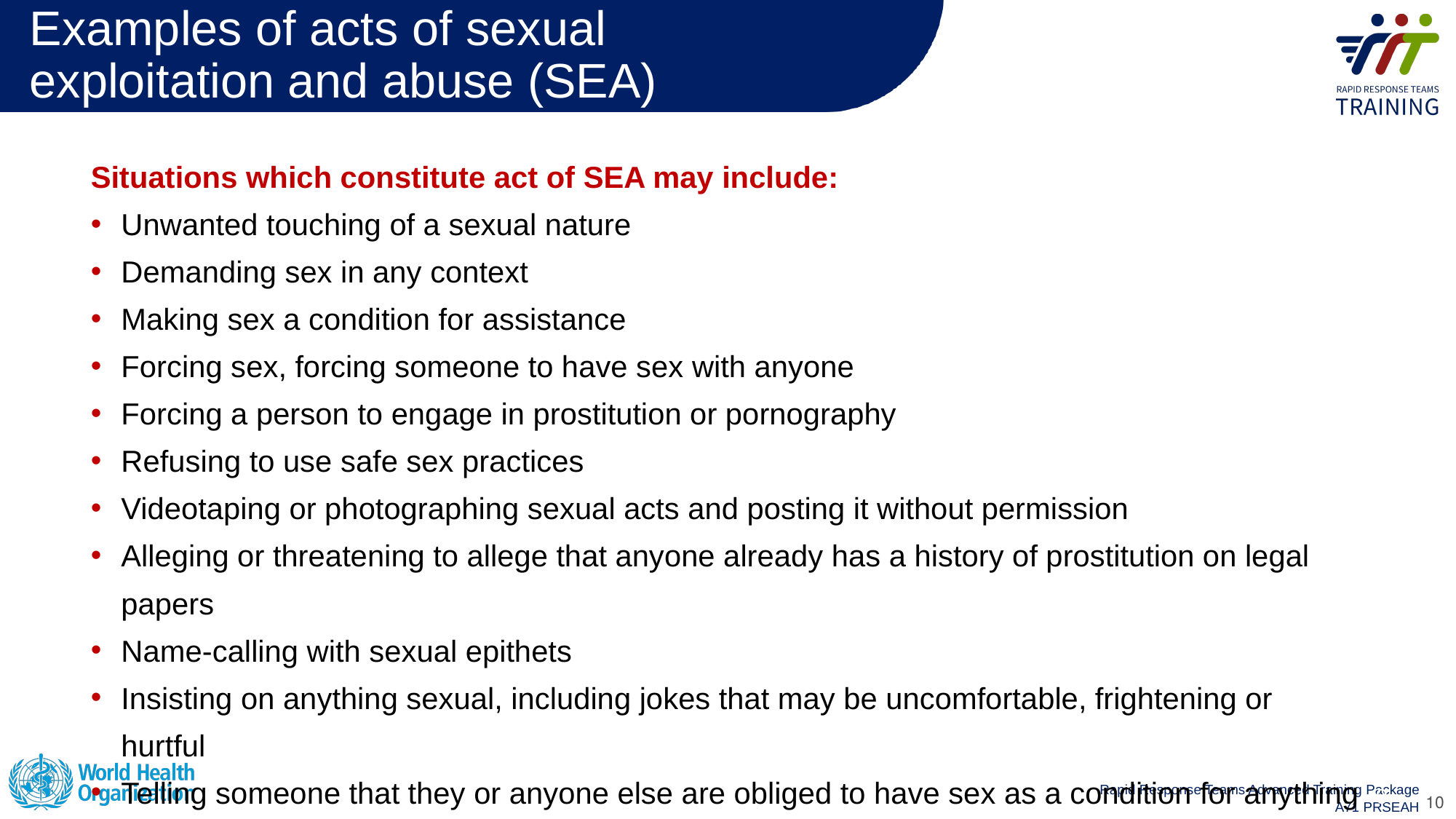

Examples of acts of sexual exploitation and abuse (SEA)
Situations which constitute act of SEA may include:
Unwanted touching of a sexual nature
Demanding sex in any context
Making sex a condition for assistance
Forcing sex, forcing someone to have sex with anyone
Forcing a person to engage in prostitution or pornography
Refusing to use safe sex practices
Videotaping or photographing sexual acts and posting it without permission
Alleging or threatening to allege that anyone already has a history of prostitution on legal papers
Name-calling with sexual epithets
Insisting on anything sexual, including jokes that may be uncomfortable, frightening or hurtful
Telling someone that they or anyone else are obliged to have sex as a condition for anything
10